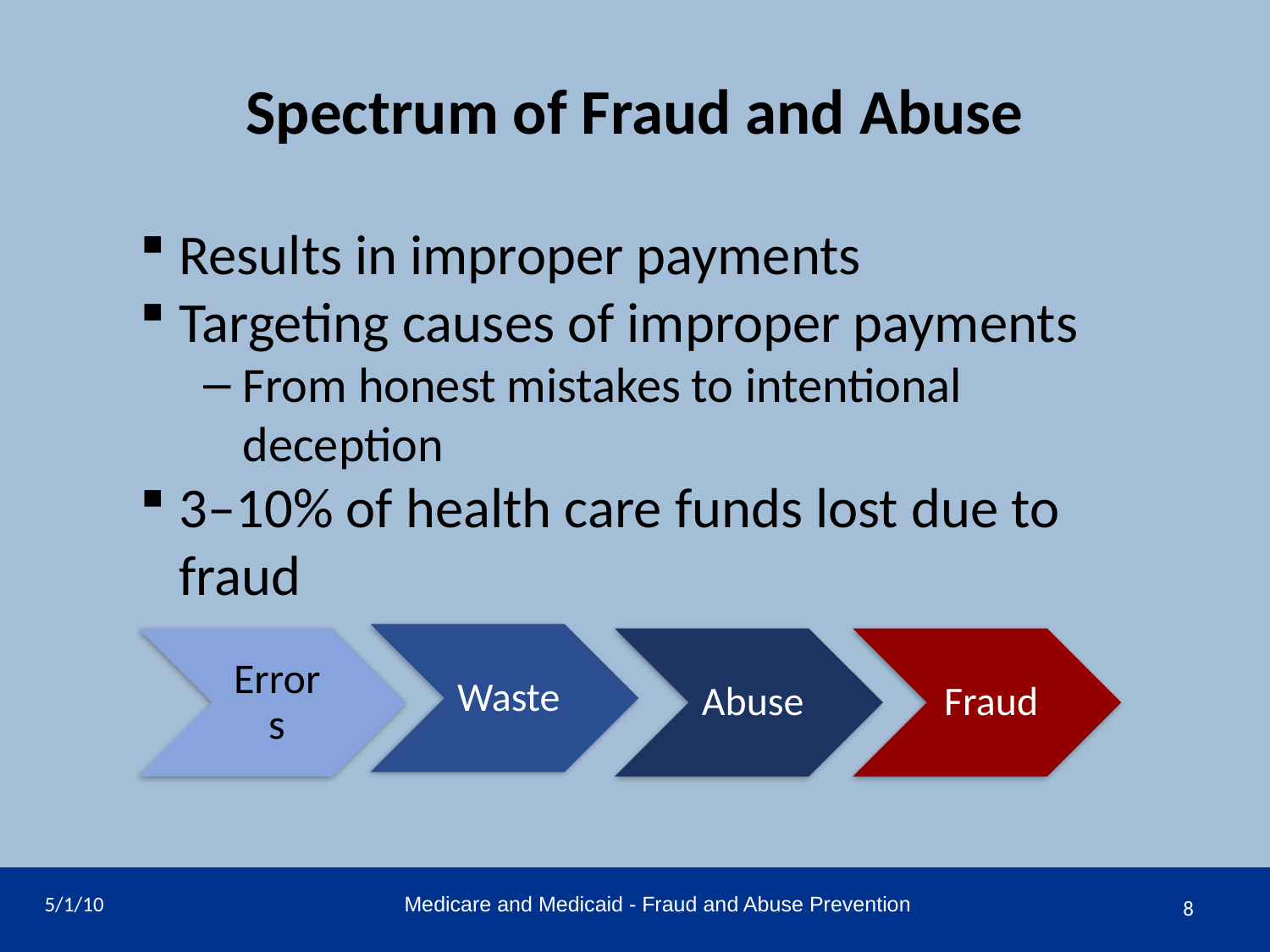

# Spectrum of Fraud and Abuse
Results in improper payments
Targeting causes of improper payments
From honest mistakes to intentional deception
3–10% of health care funds lost due to fraud

Errors
Waste

Abuse
Fraud
5/1/10
Medicare and Medicaid - Fraud and Abuse Prevention
8